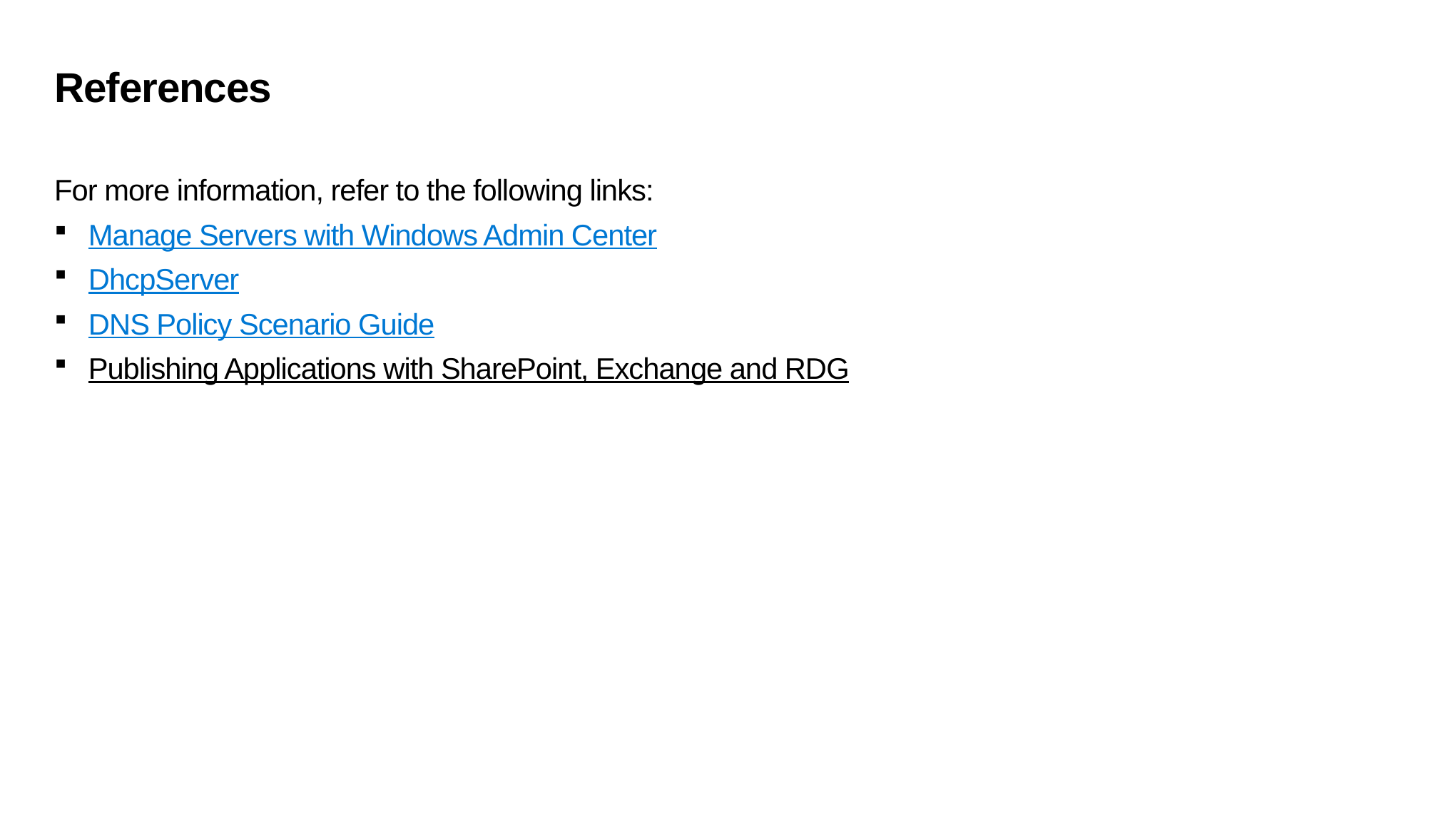

# References
For more information, refer to the following links:
Manage Servers with Windows Admin Center
DhcpServer
DNS Policy Scenario Guide
Publishing Applications with SharePoint, Exchange and RDG